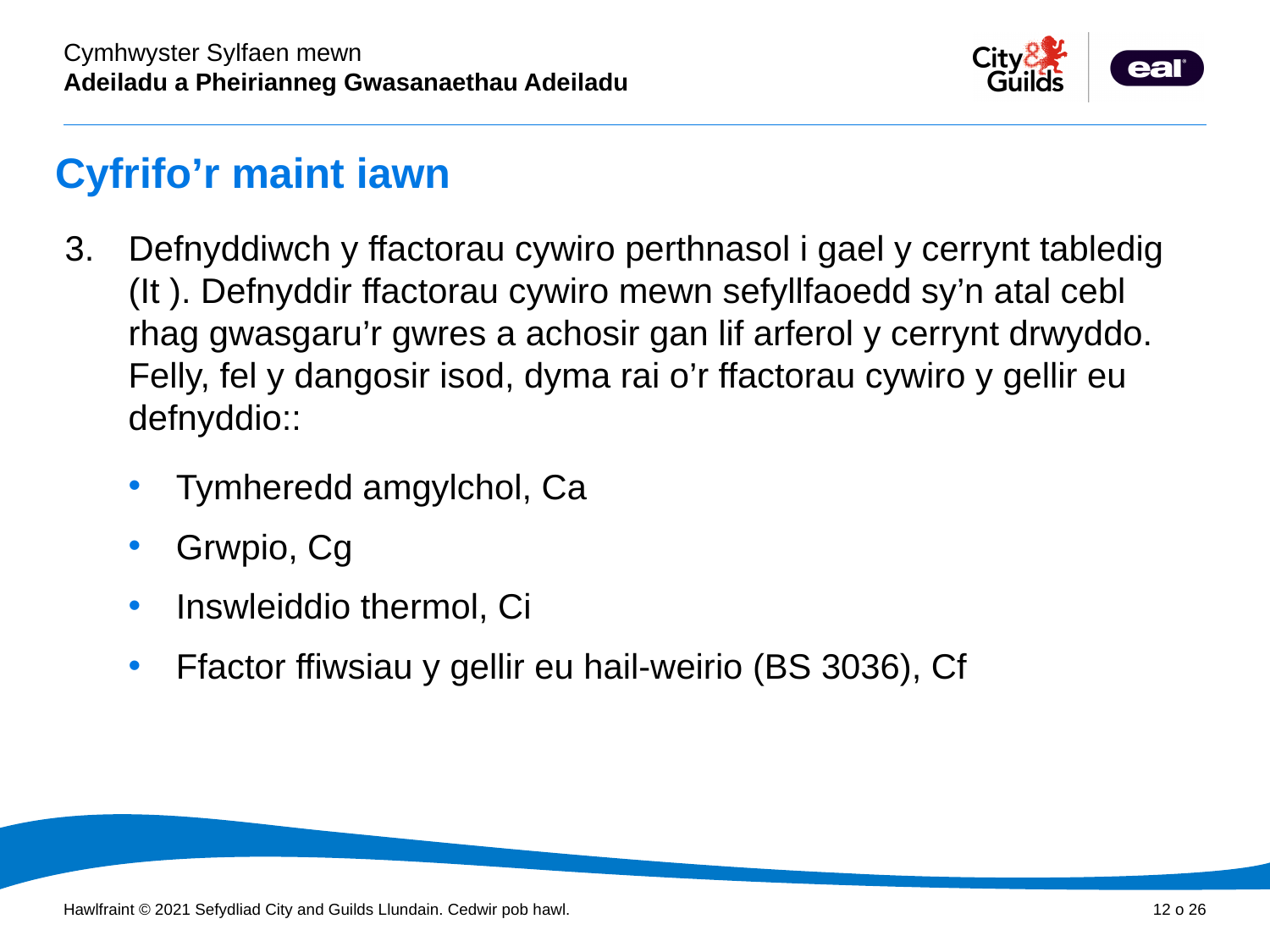

# Cyfrifo’r maint iawn
Defnyddiwch y ffactorau cywiro perthnasol i gael y cerrynt tabledig (It ). Defnyddir ffactorau cywiro mewn sefyllfaoedd sy’n atal cebl rhag gwasgaru’r gwres a achosir gan lif arferol y cerrynt drwyddo. Felly, fel y dangosir isod, dyma rai o’r ffactorau cywiro y gellir eu defnyddio::
Tymheredd amgylchol, Ca
Grwpio, Cg
Inswleiddio thermol, Ci
Ffactor ffiwsiau y gellir eu hail-weirio (BS 3036), Cf